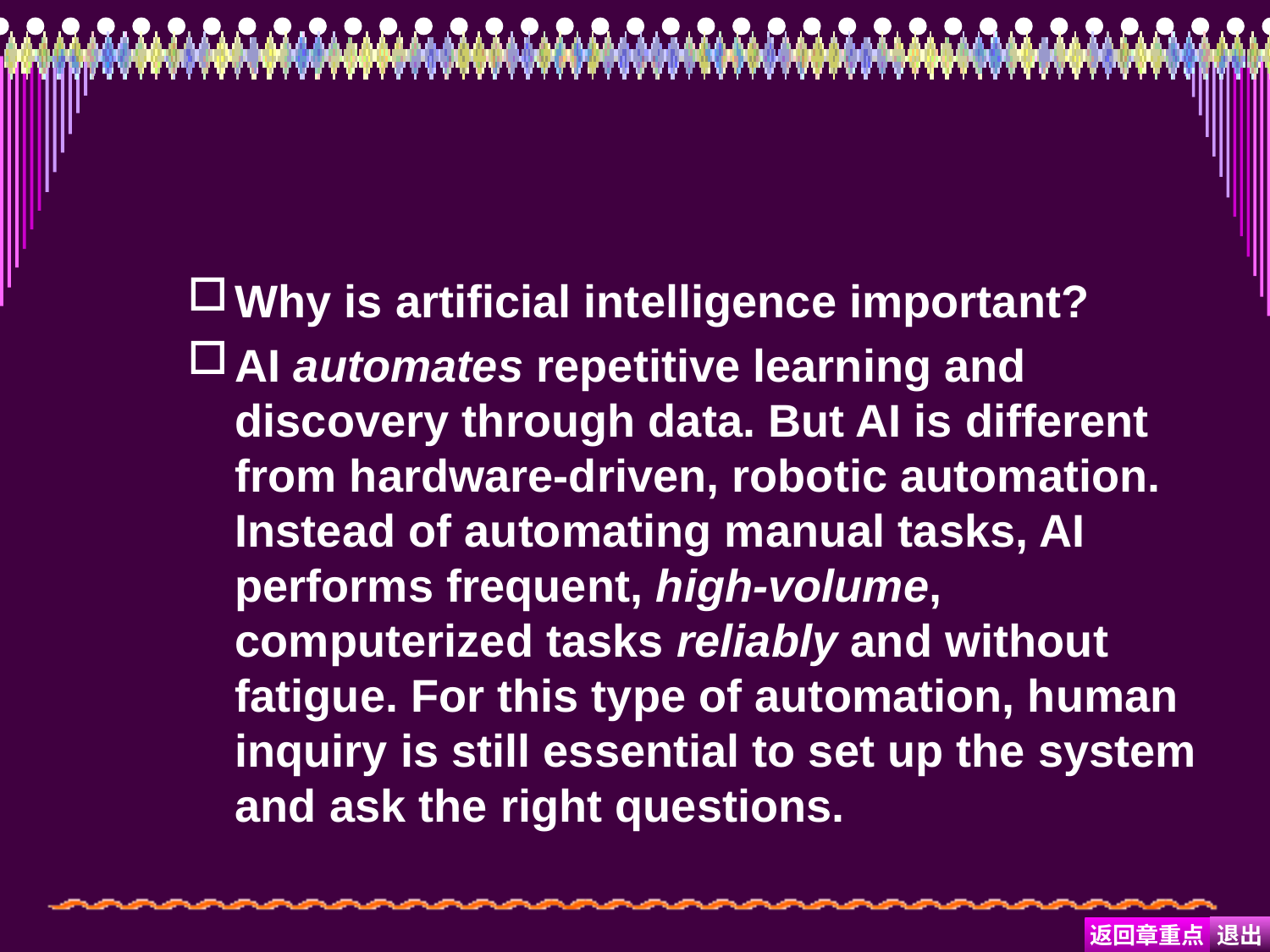

#
Why is artificial intelligence important?
AI automates repetitive learning and discovery through data. But AI is different from hardware-driven, robotic automation. Instead of automating manual tasks, AI performs frequent, high-volume, computerized tasks reliably and without fatigue. For this type of automation, human inquiry is still essential to set up the system and ask the right questions.